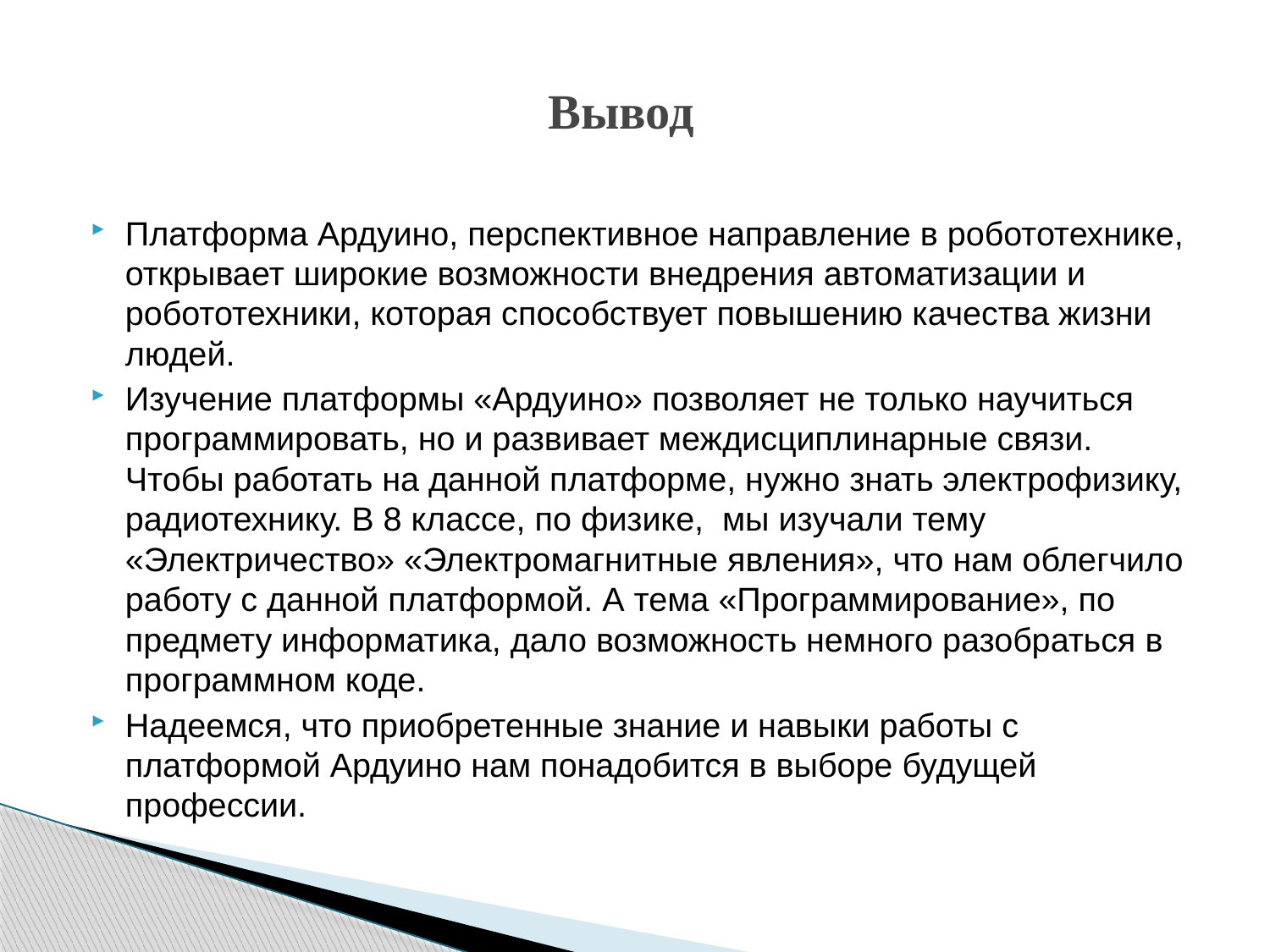

# Вывод
Платформа Ардуино, перспективное направление в робототехнике, открывает широкие возможности внедрения автоматизации и робототехники, которая способствует повышению качества жизни людей.
Изучение платформы «Ардуино» позволяет не только научиться программировать, но и развивает междисциплинарные связи. Чтобы работать на данной платформе, нужно знать электрофизику, радиотехнику. В 8 классе, по физике,  мы изучали тему «Электричество» «Электромагнитные явления», что нам облегчило работу с данной платформой. А тема «Программирование», по предмету информатика, дало возможность немного разобраться в программном коде.
Надеемся, что приобретенные знание и навыки работы с платформой Ардуино нам понадобится в выборе будущей профессии.